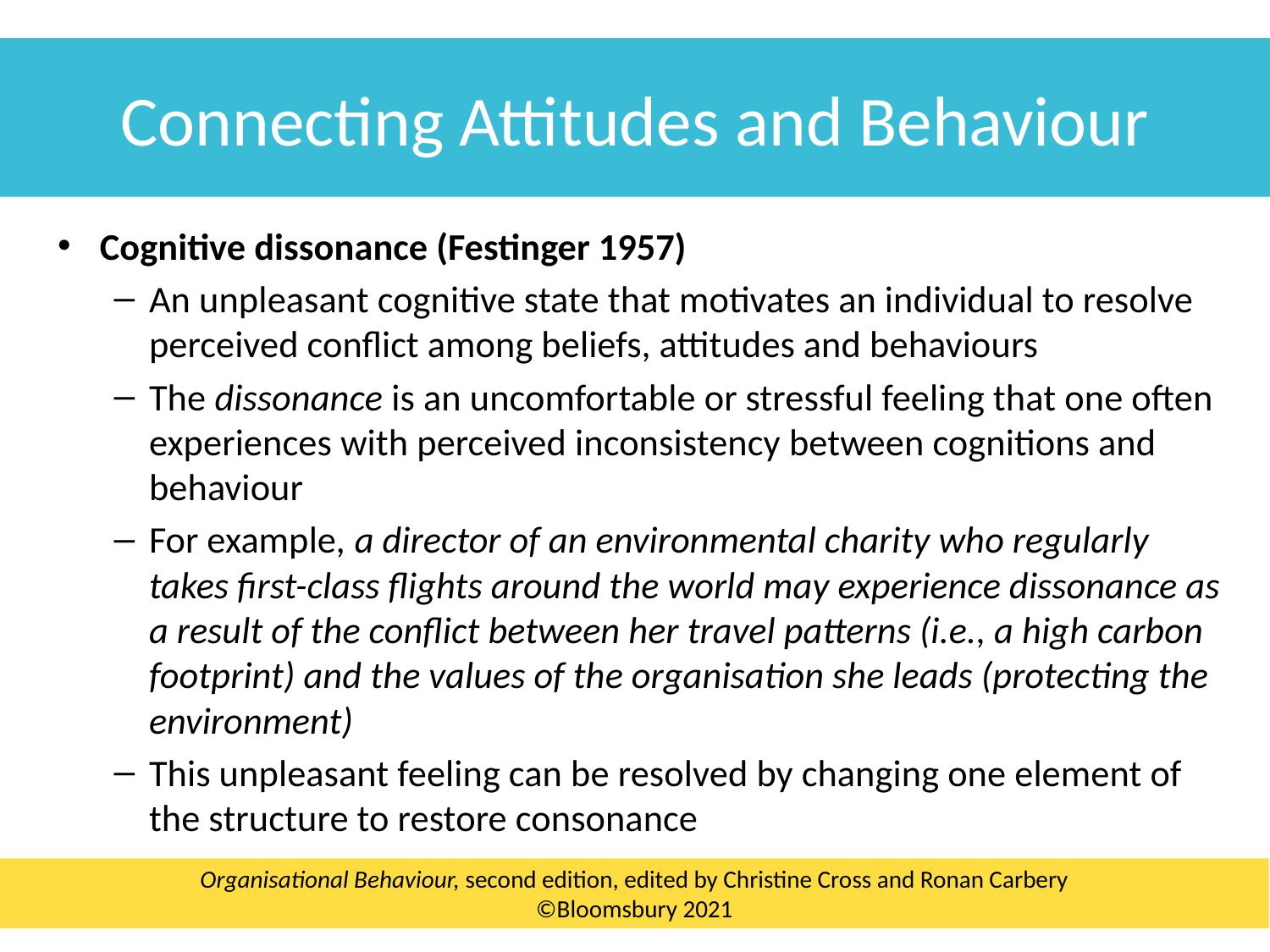

Connecting Attitudes and Behaviour
Cognitive dissonance (Festinger 1957)
An unpleasant cognitive state that motivates an individual to resolve perceived conflict among beliefs, attitudes and behaviours
The dissonance is an uncomfortable or stressful feeling that one often experiences with perceived inconsistency between cognitions and behaviour
For example, a director of an environmental charity who regularly takes first-class flights around the world may experience dissonance as a result of the conflict between her travel patterns (i.e., a high carbon footprint) and the values of the organisation she leads (protecting the environment)
This unpleasant feeling can be resolved by changing one element of the structure to restore consonance